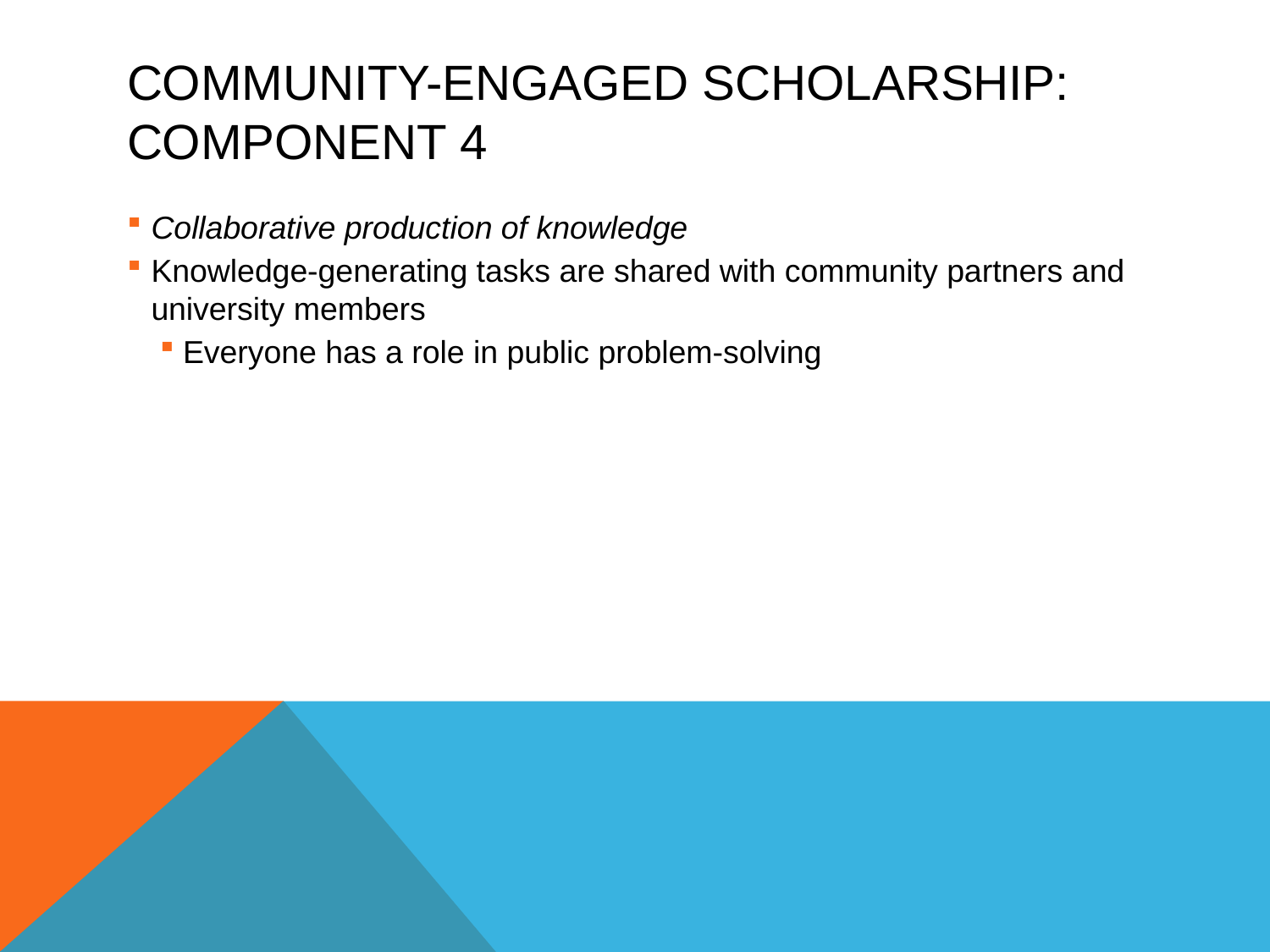

# Community-engaged scholarship: Component 4
Collaborative production of knowledge
Knowledge-generating tasks are shared with community partners and university members
Everyone has a role in public problem-solving